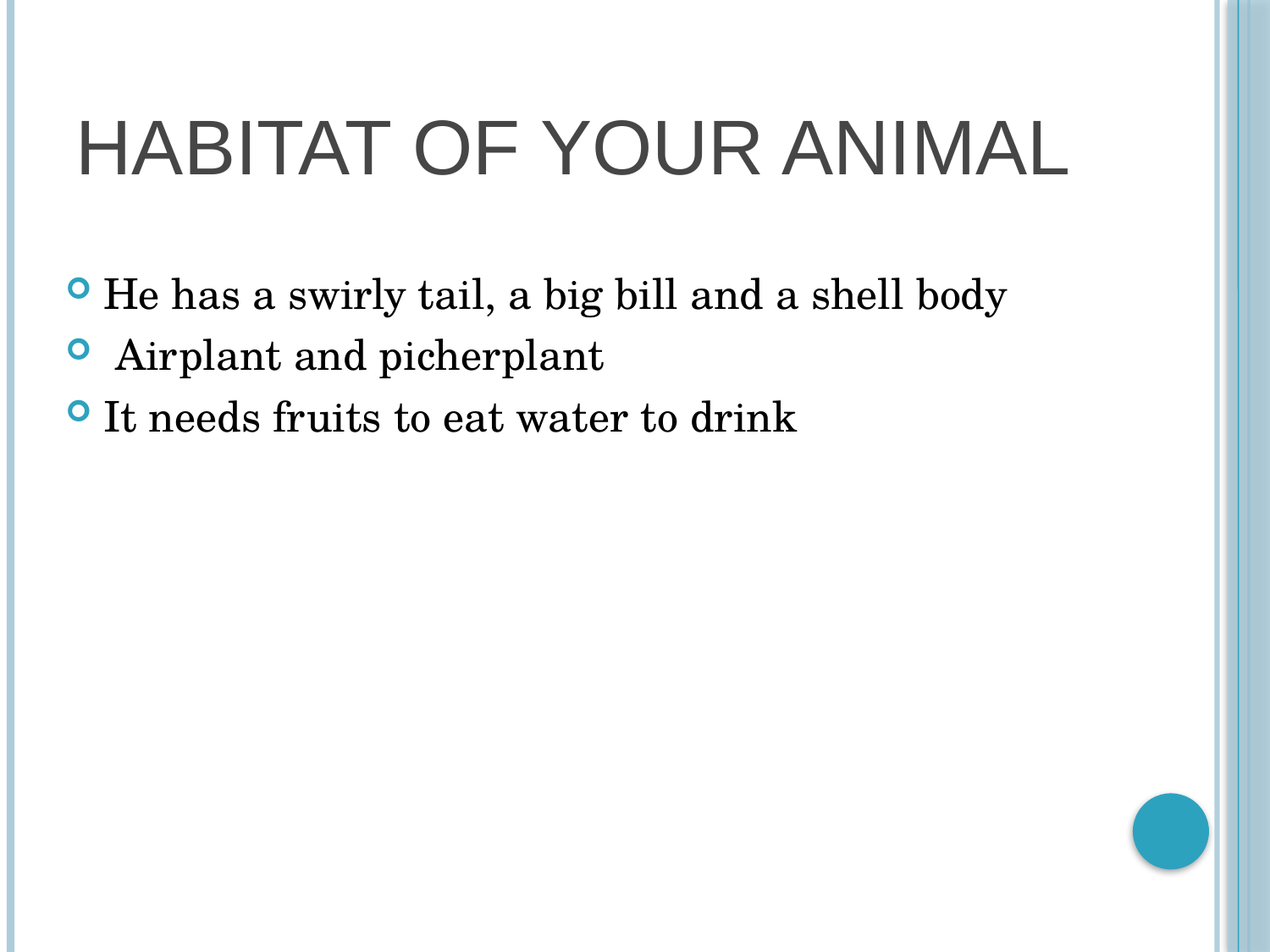

# Habitat of Your Animal
He has a swirly tail, a big bill and a shell body
 Airplant and picherplant
It needs fruits to eat water to drink